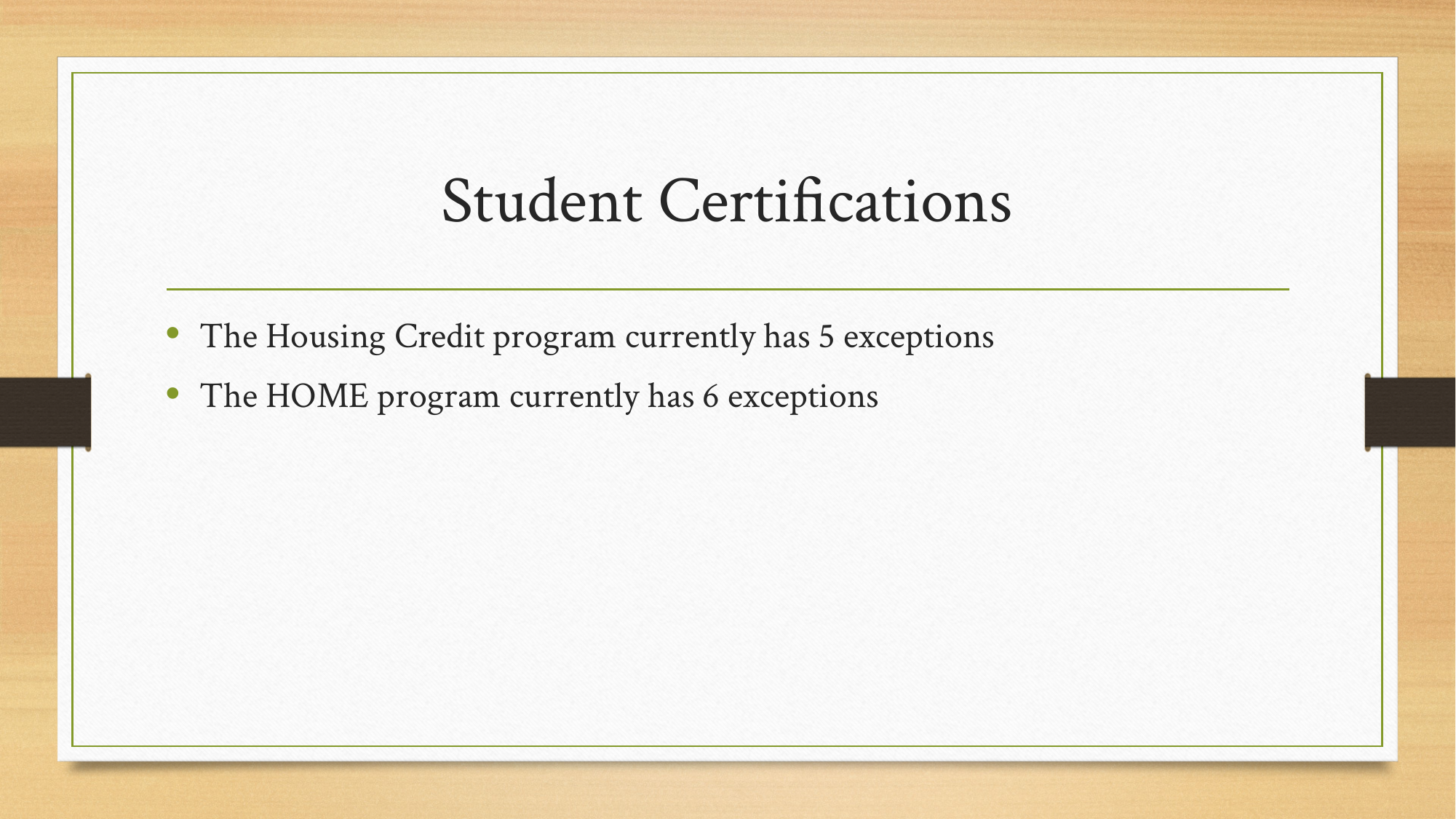

# Student Certifications
The Housing Credit program currently has 5 exceptions
The HOME program currently has 6 exceptions